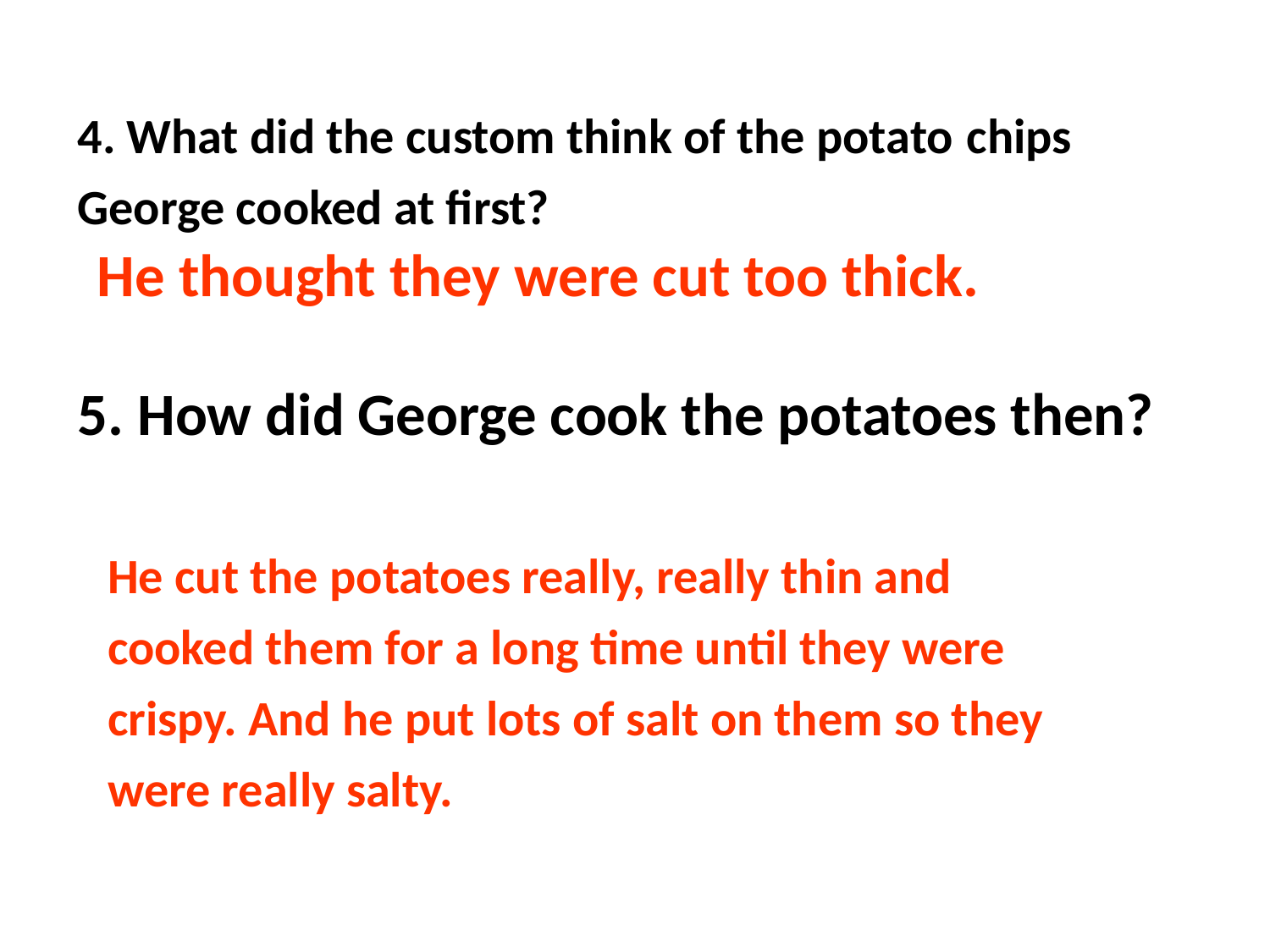

4. What did the custom think of the potato 	chips George cooked at first?
He thought they were cut too thick.
5. How did George cook the potatoes then?
He cut the potatoes really, really thin and cooked them for a long time until they were crispy. And he put lots of salt on them so they were really salty.